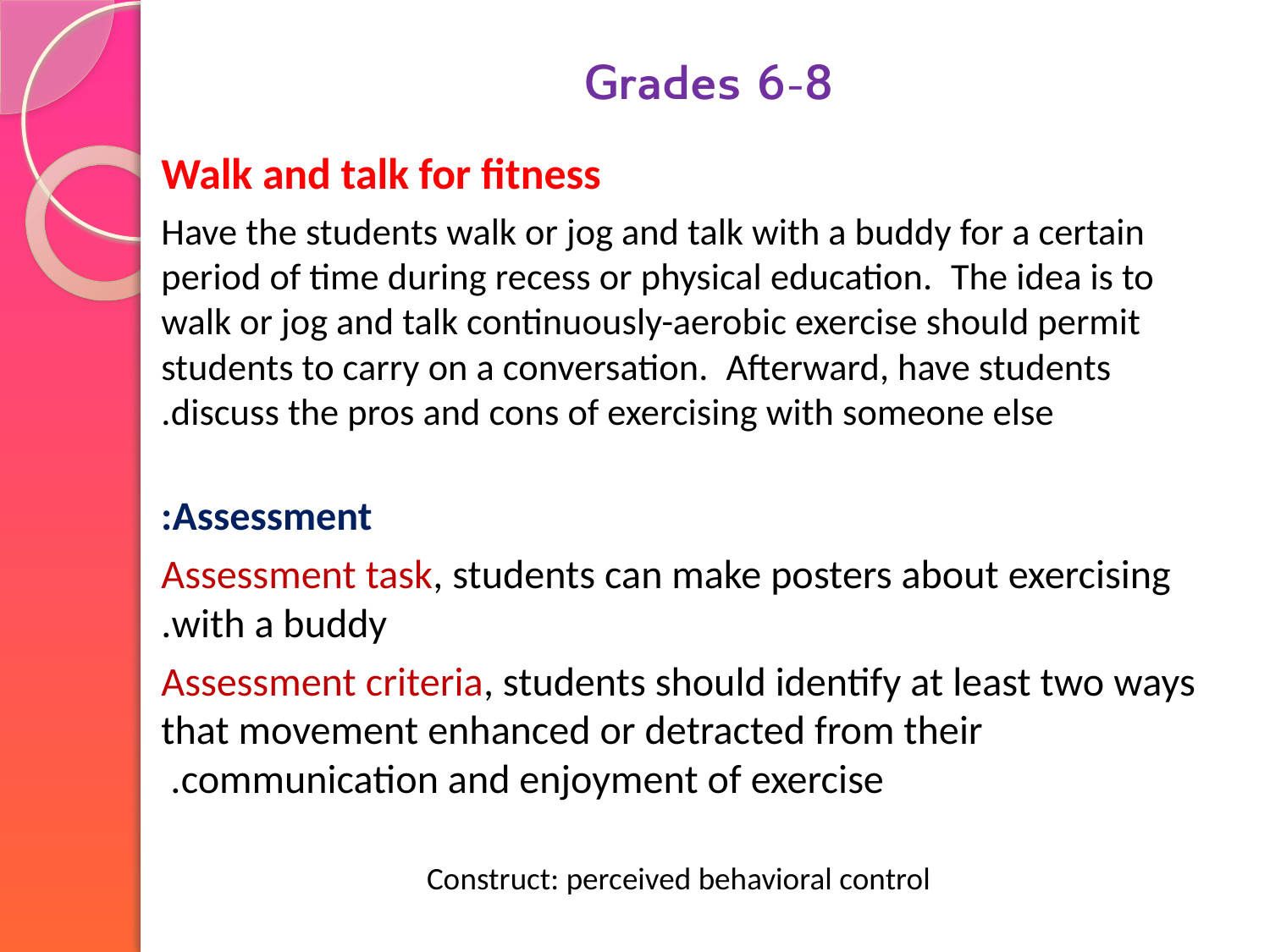

# Grades 6-8
Walk and talk for fitness
Have the students walk or jog and talk with a buddy for a certain period of time during recess or physical education.  The idea is to walk or jog and talk continuously-aerobic exercise should permit students to carry on a conversation.  Afterward, have students discuss the pros and cons of exercising with someone else.

Assessment:
Assessment task, students can make posters about exercising with a buddy.
Assessment criteria, students should identify at least two ways that movement enhanced or detracted from their communication and enjoyment of exercise.

Construct: perceived behavioral control